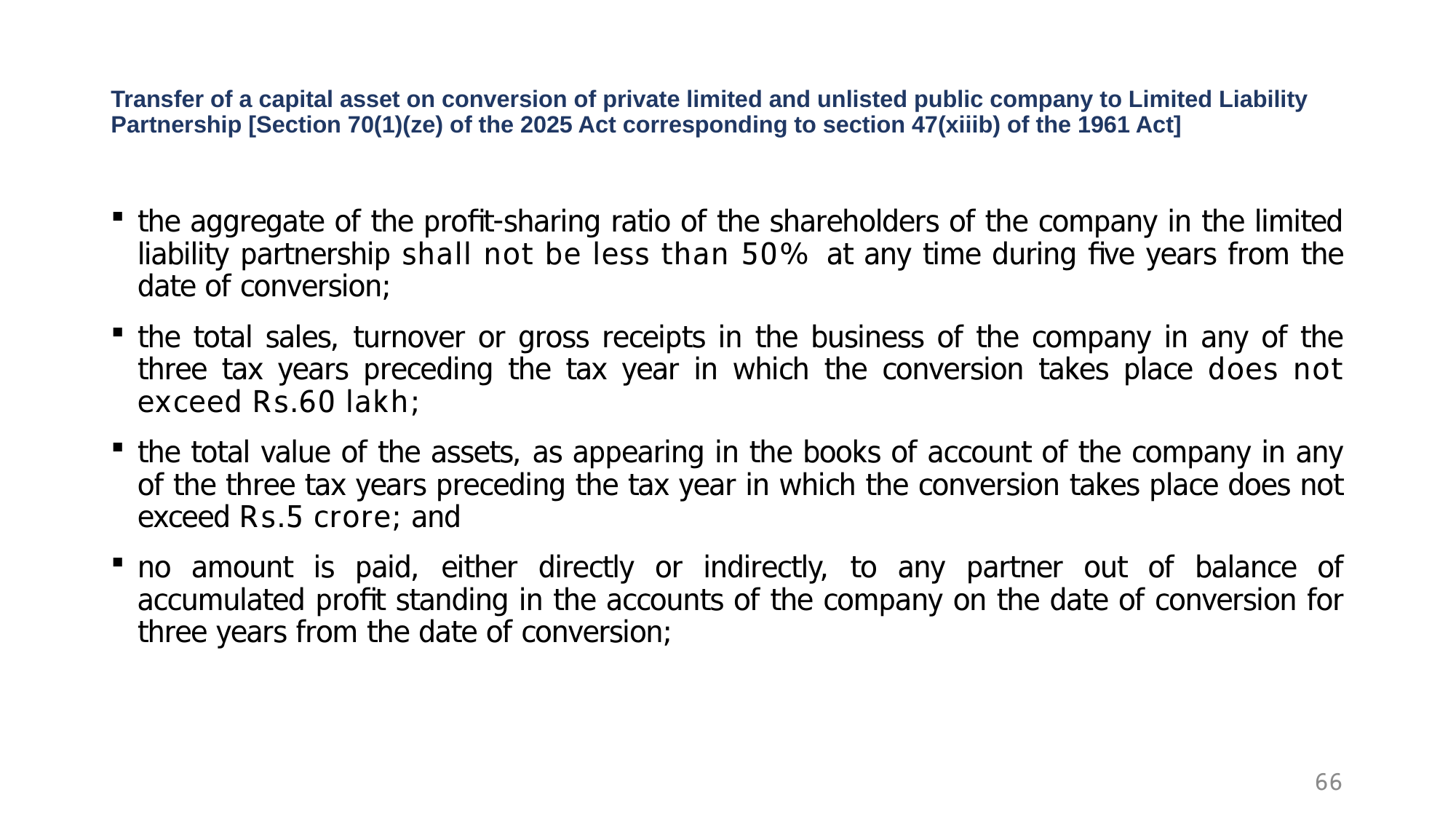

# Transfer of a capital asset on conversion of private limited and unlisted public company to Limited Liability Partnership [Section 70(1)(ze) of the 2025 Act corresponding to section 47(xiiib) of the 1961 Act]
the aggregate of the profit-sharing ratio of the shareholders of the company in the limited liability partnership shall not be less than 50% at any time during five years from the date of conversion;
the total sales, turnover or gross receipts in the business of the company in any of the three tax years preceding the tax year in which the conversion takes place does not exceed Rs.60 lakh;
the total value of the assets, as appearing in the books of account of the company in any of the three tax years preceding the tax year in which the conversion takes place does not exceed Rs.5 crore; and
no amount is paid, either directly or indirectly, to any partner out of balance of accumulated profit standing in the accounts of the company on the date of conversion for three years from the date of conversion;

66